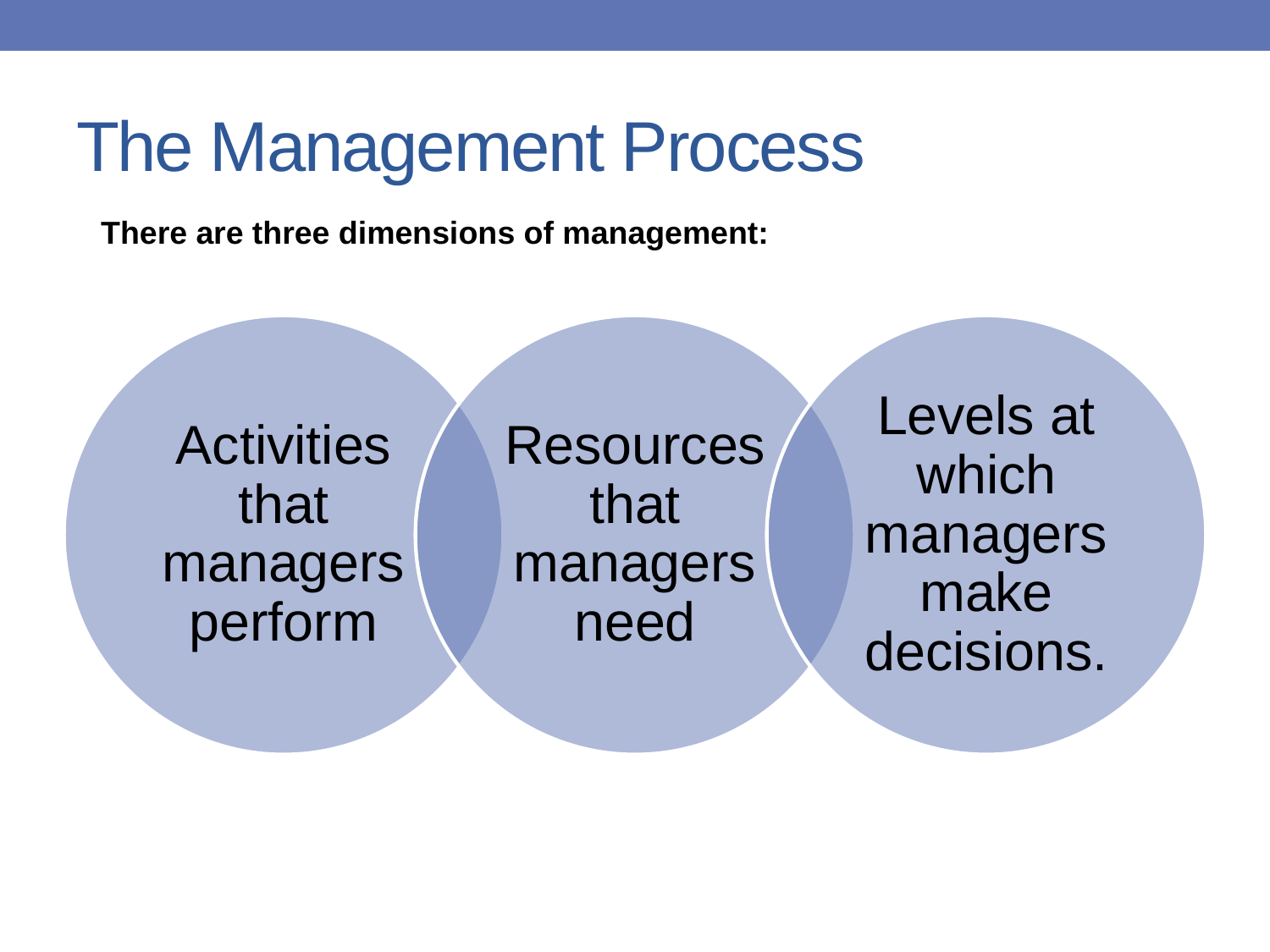

# The Management Process
There are three dimensions of management:

Activities that managers perform
Resources that managers need
Levels at which managers make decisions.